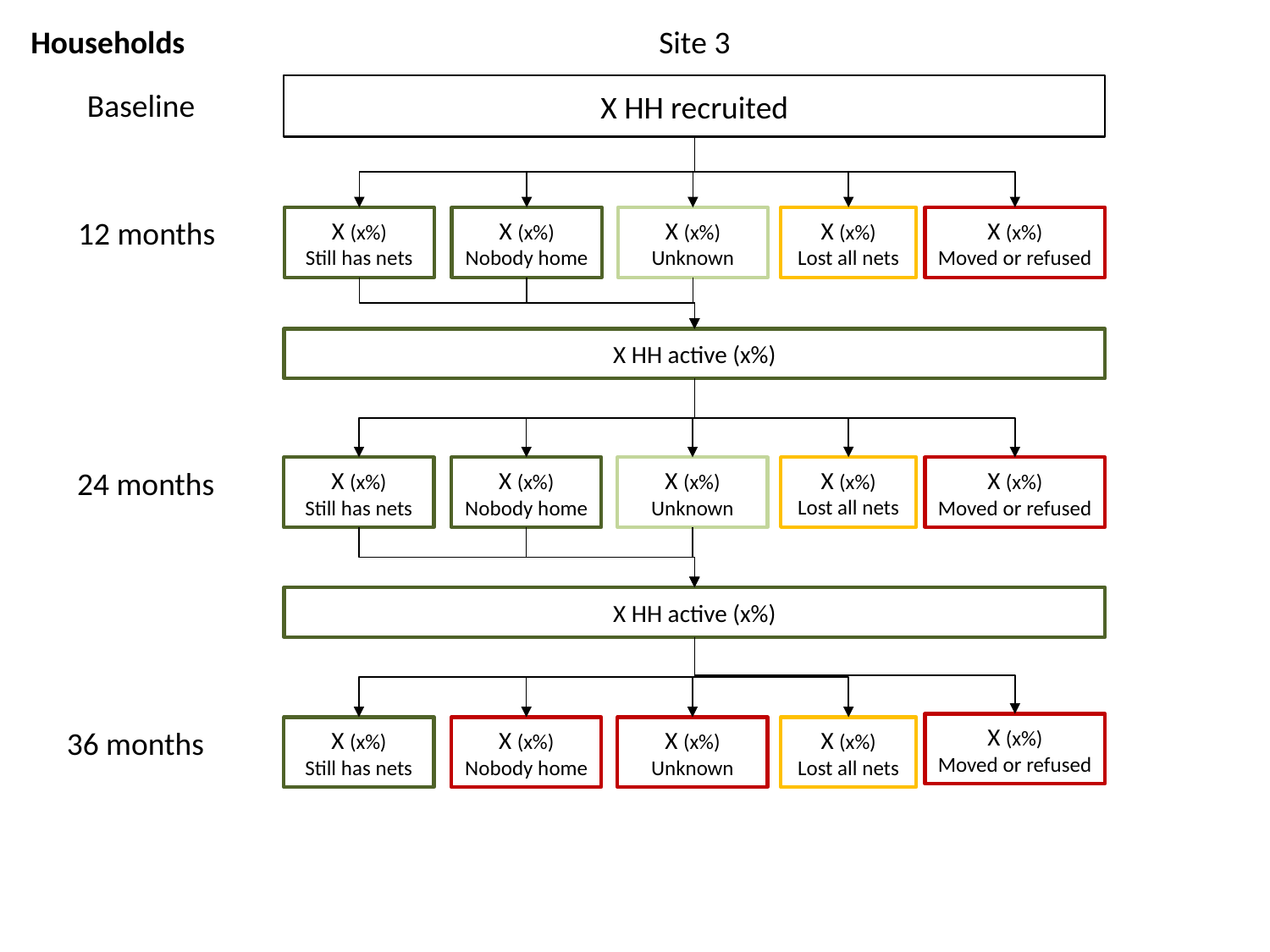

Households
Site 3
X HH recruited
Baseline
12 months
X (x%)
Still has nets
X (x%)
Nobody home
X (x%)
Unknown
X (x%)
Lost all nets
X (x%)
Moved or refused
X HH active (x%)
X (x%)
Lost all nets
X (x%)
Moved or refused
24 months
X (x%)
Still has nets
X (x%)
Nobody home
X (x%)
Unknown
X HH active (x%)
X (x%)
Moved or refused
X (x%)
Still has nets
X (x%)
Nobody home
36 months
X (x%)
Unknown
X (x%)
Lost all nets